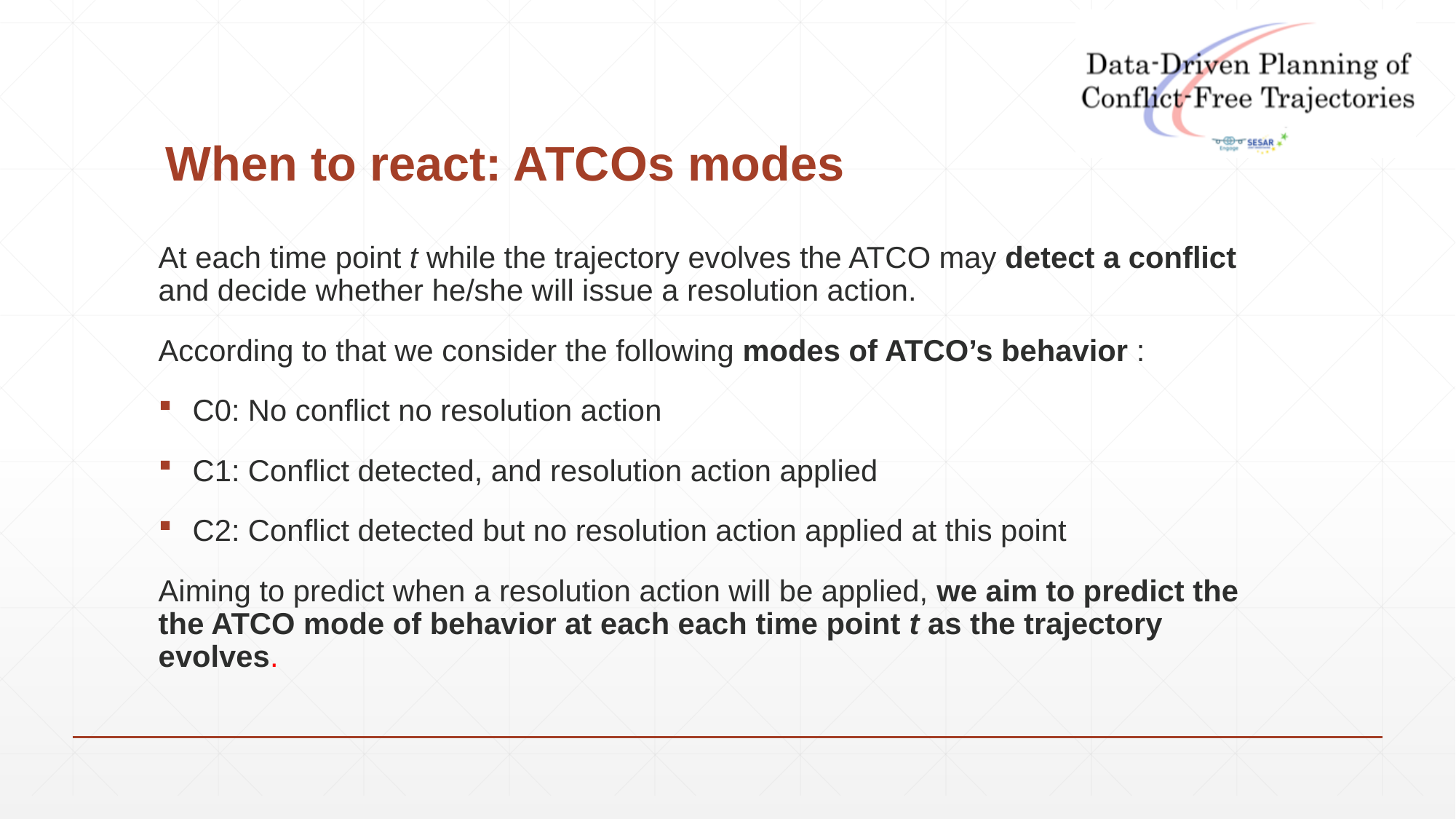

# When to react: ATCOs modes
At each time point t while the trajectory evolves the ATCO may detect a conflict and decide whether he/she will issue a resolution action.
According to that we consider the following modes of ATCO’s behavior :
C0: No conflict no resolution action
C1: Conflict detected, and resolution action applied
C2: Conflict detected but no resolution action applied at this point
Aiming to predict when a resolution action will be applied, we aim to predict the the ATCO mode of behavior at each each time point t as the trajectory evolves.